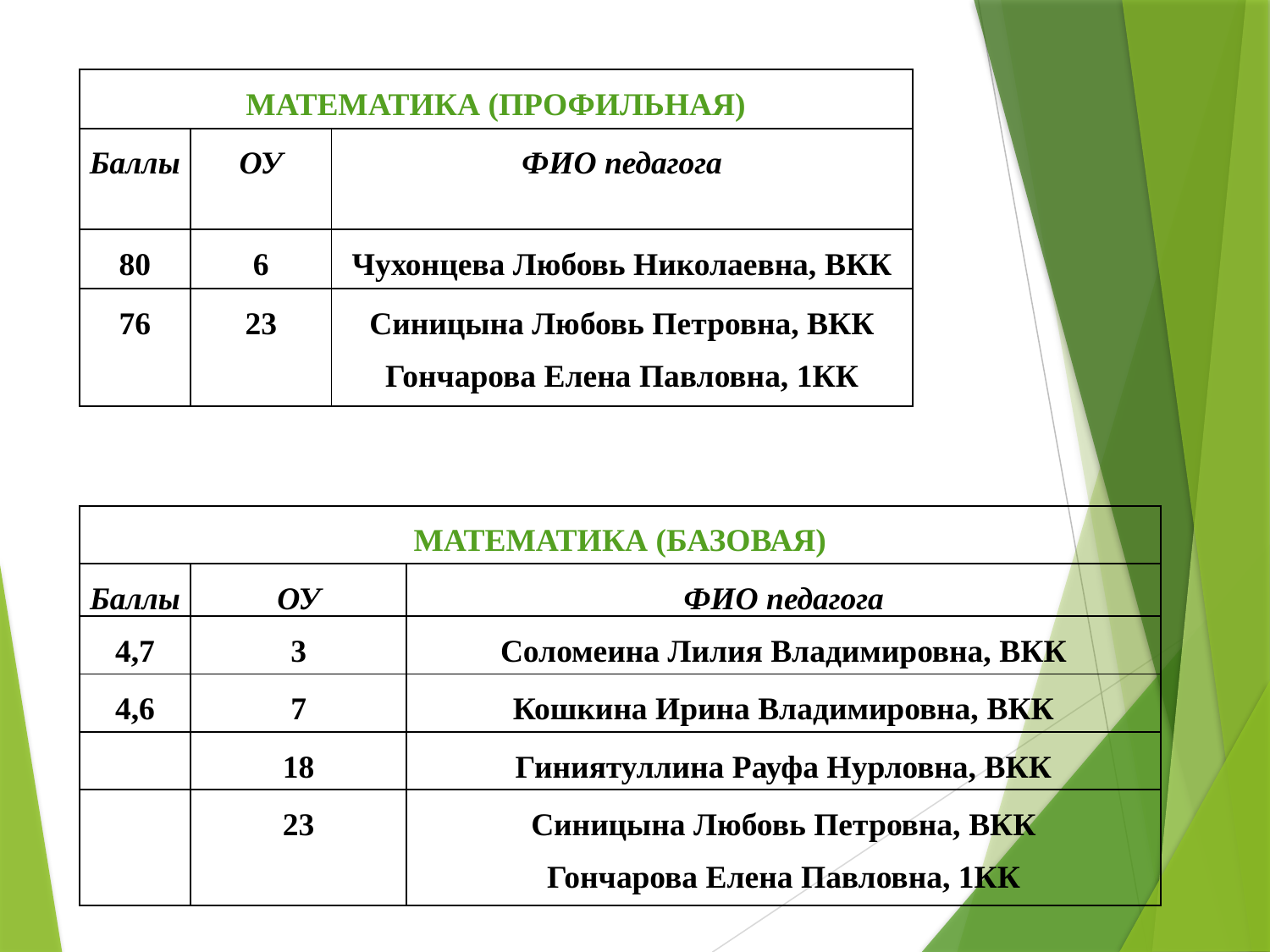

| МАТЕМАТИКА (ПРОФИЛЬНАЯ) |  |  |
| --- | --- | --- |
| Баллы | ОУ | ФИО педагога |
| 80 | 6 | Чухонцева Любовь Николаевна, ВКК |
| 76 | 23 | Синицына Любовь Петровна, ВКК Гончарова Елена Павловна, 1КК |
| МАТЕМАТИКА (БАЗОВАЯ) |  |  |
| --- | --- | --- |
| Баллы | ОУ | ФИО педагога |
| 4,7 | 3 | Соломеина Лилия Владимировна, ВКК |
| 4,6 | 7 | Кошкина Ирина Владимировна, ВКК |
|  | 18 | Гиниятуллина Рауфа Нурловна, ВКК |
|  | 23 | Синицына Любовь Петровна, ВКК Гончарова Елена Павловна, 1КК |